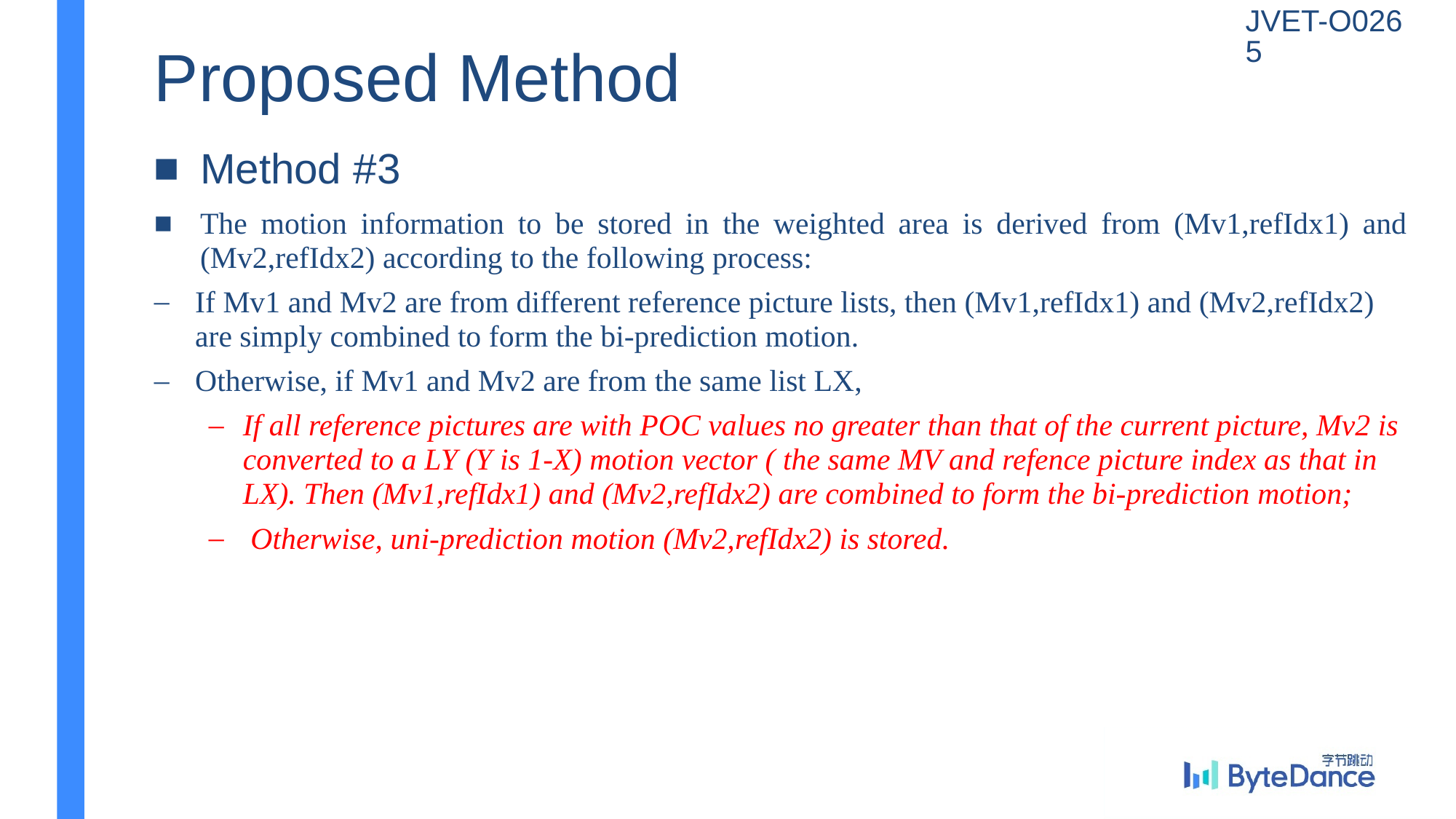

JVET-O0265
# Proposed Method
Method #3
The motion information to be stored in the weighted area is derived from (Mv1,refIdx1) and (Mv2,refIdx2) according to the following process:
If Mv1 and Mv2 are from different reference picture lists, then (Mv1,refIdx1) and (Mv2,refIdx2) are simply combined to form the bi-prediction motion.
Otherwise, if Mv1 and Mv2 are from the same list LX,
If all reference pictures are with POC values no greater than that of the current picture, Mv2 is converted to a LY (Y is 1-X) motion vector ( the same MV and refence picture index as that in LX). Then (Mv1,refIdx1) and (Mv2,refIdx2) are combined to form the bi-prediction motion;
 Otherwise, uni-prediction motion (Mv2,refIdx2) is stored.